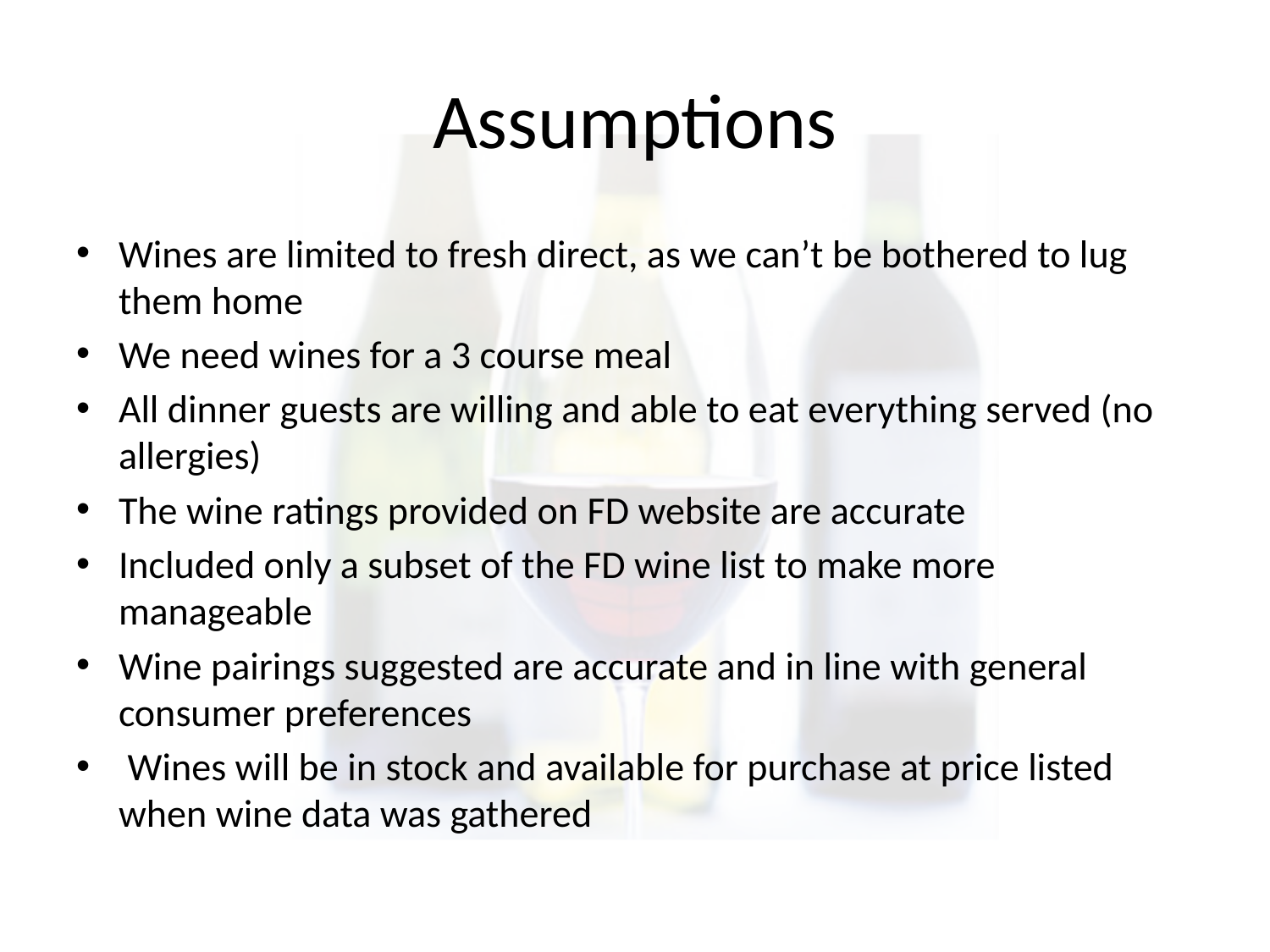

# Assumptions
Wines are limited to fresh direct, as we can’t be bothered to lug them home
We need wines for a 3 course meal
All dinner guests are willing and able to eat everything served (no allergies)
The wine ratings provided on FD website are accurate
Included only a subset of the FD wine list to make more manageable
Wine pairings suggested are accurate and in line with general consumer preferences
 Wines will be in stock and available for purchase at price listed when wine data was gathered